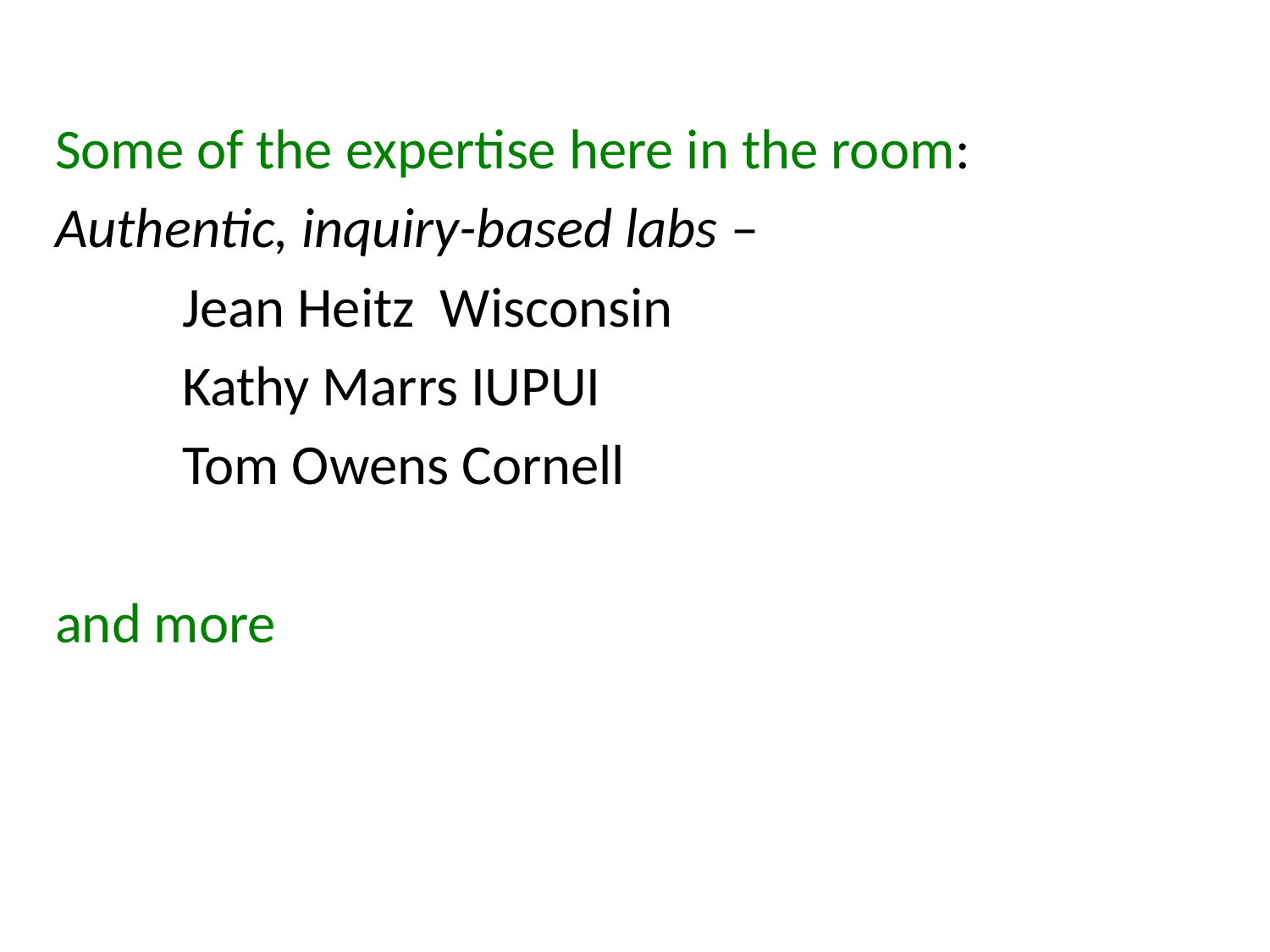

#
Some of the expertise here in the room:
Authentic, inquiry-based labs –
	Jean Heitz  Wisconsin
	Kathy Marrs IUPUI
	Tom Owens Cornell

and more